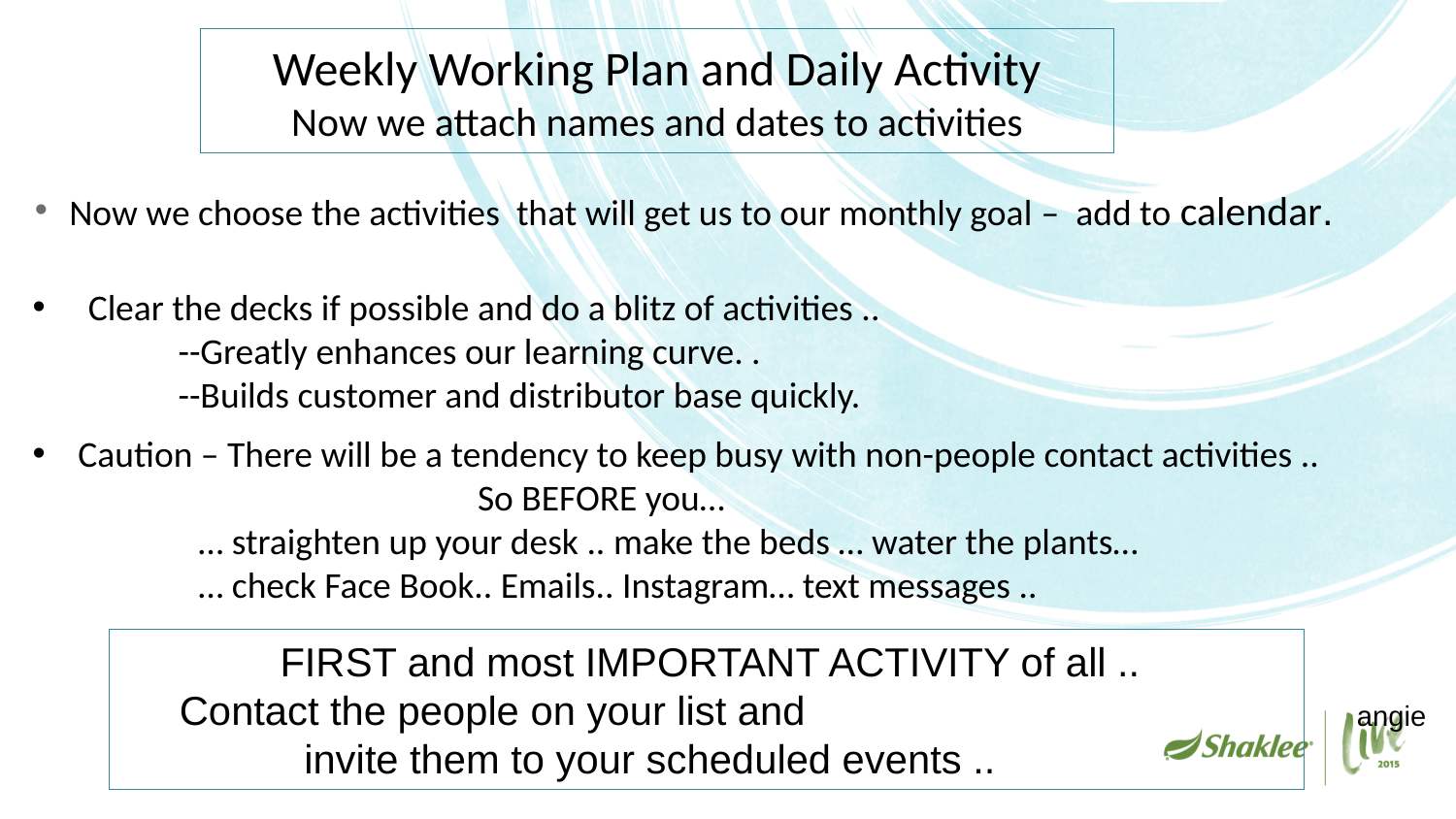

# Weekly Working Plan and Daily Activity Now we attach names and dates to activities
Now we choose the activities  that will get us to our monthly goal –  add to calendar.
 Clear the decks if possible and do a blitz of activities ..
	--Greatly enhances our learning curve. .				 	--Builds customer and distributor base quickly.

Caution – There will be a tendency to keep busy with non-people contact activities ..
			 So BEFORE you…
	… straighten up your desk .. make the beds … water the plants…
	… check Face Book.. Emails.. Instagram… text messages ..

FIRST and most IMPORTANT ACTIVITY of all ..
Contact the people on your list and			      invite them to your scheduled events ..
angie